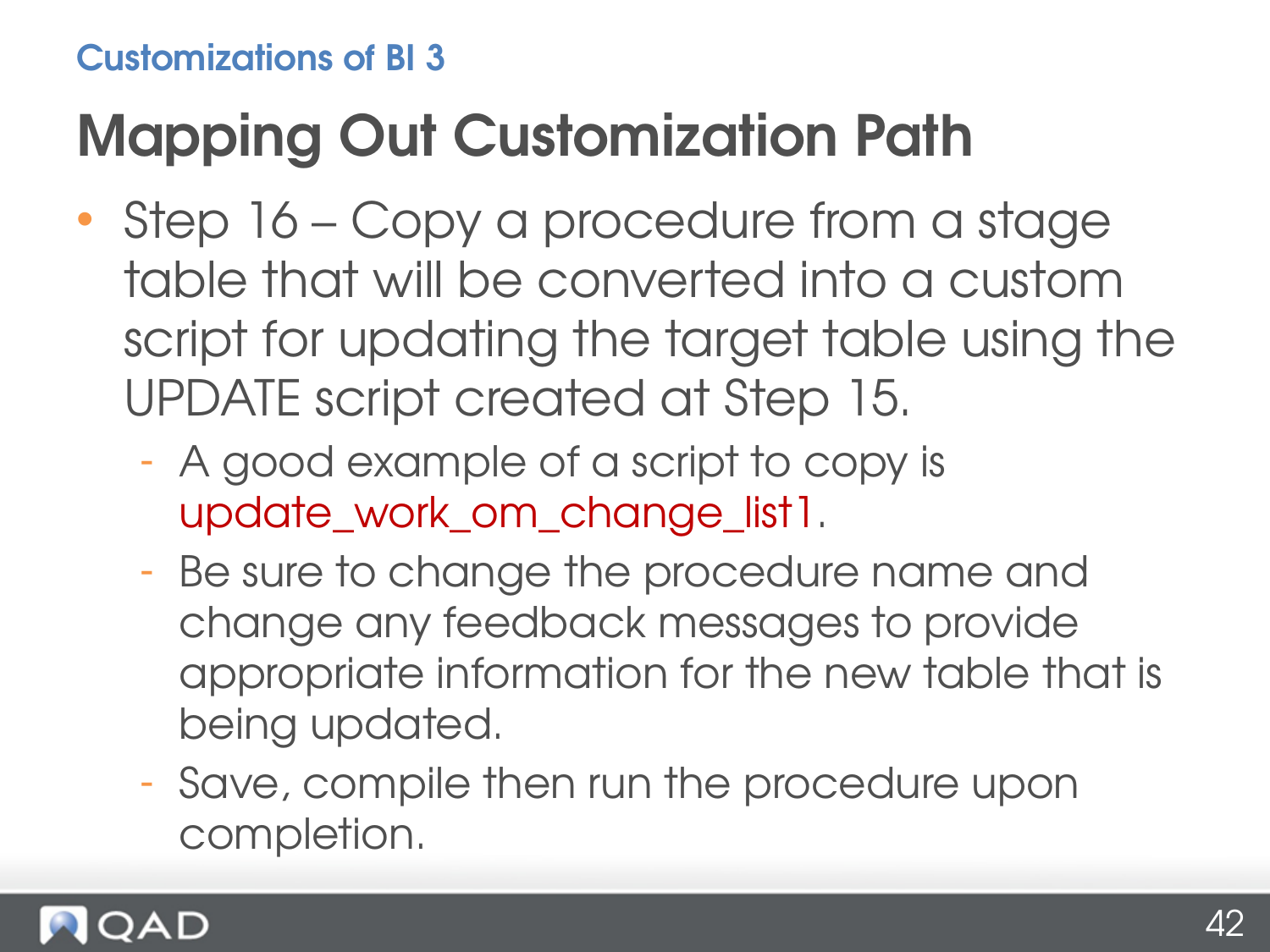

Customizations of BI 3
# Mapping Out Customization Path
Step 16 – Copy a procedure from a stage table that will be converted into a custom script for updating the target table using the UPDATE script created at Step 15.
A good example of a script to copy is update_work_om_change_list1.
Be sure to change the procedure name and change any feedback messages to provide appropriate information for the new table that is being updated.
Save, compile then run the procedure upon completion.
42